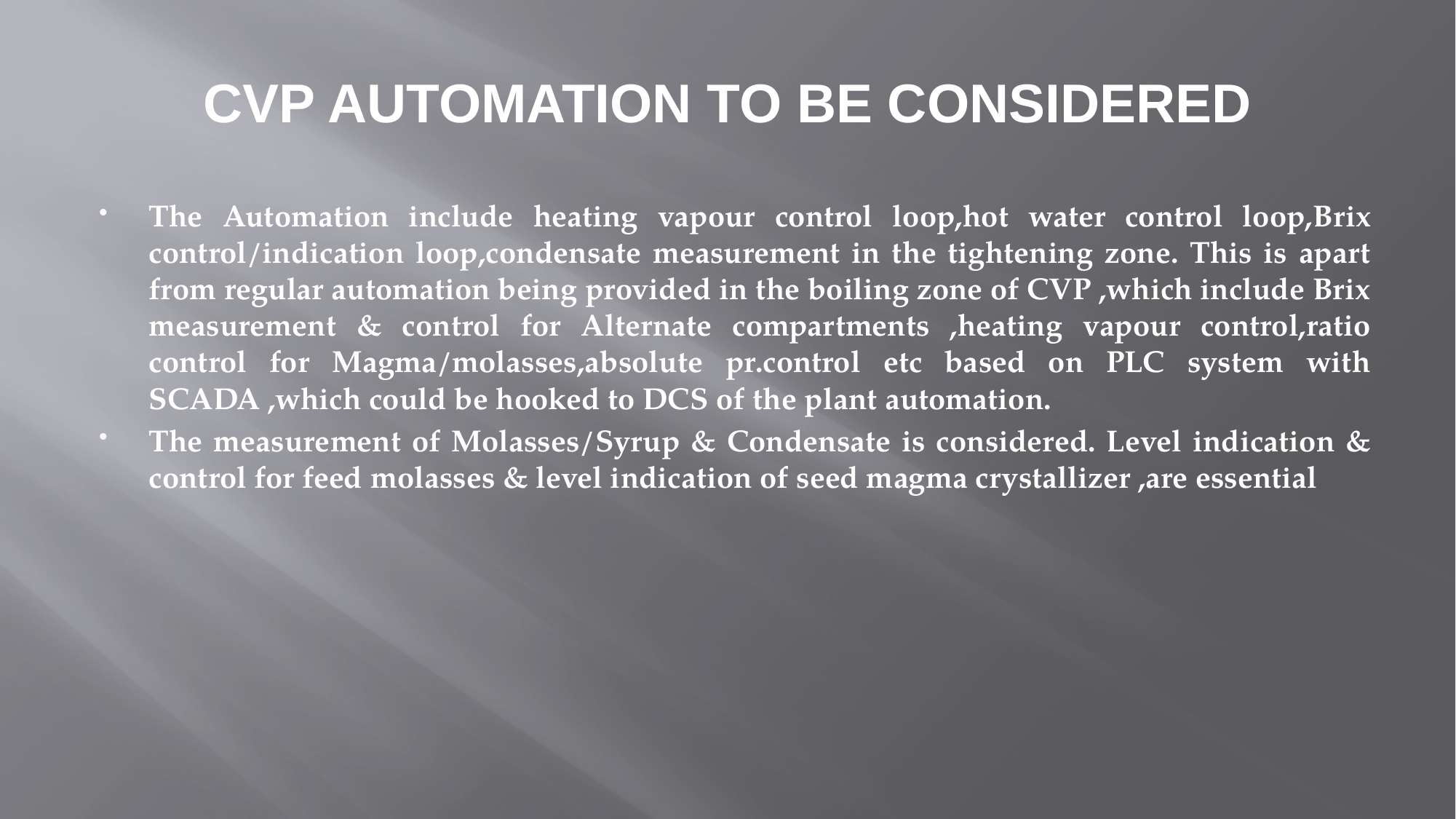

# CVP AUTOMATION TO BE CONSIDERED
The Automation include heating vapour control loop,hot water control loop,Brix control/indication loop,condensate measurement in the tightening zone. This is apart from regular automation being provided in the boiling zone of CVP ,which include Brix measurement & control for Alternate compartments ,heating vapour control,ratio control for Magma/molasses,absolute pr.control etc based on PLC system with SCADA ,which could be hooked to DCS of the plant automation.
The measurement of Molasses/Syrup & Condensate is considered. Level indication & control for feed molasses & level indication of seed magma crystallizer ,are essential